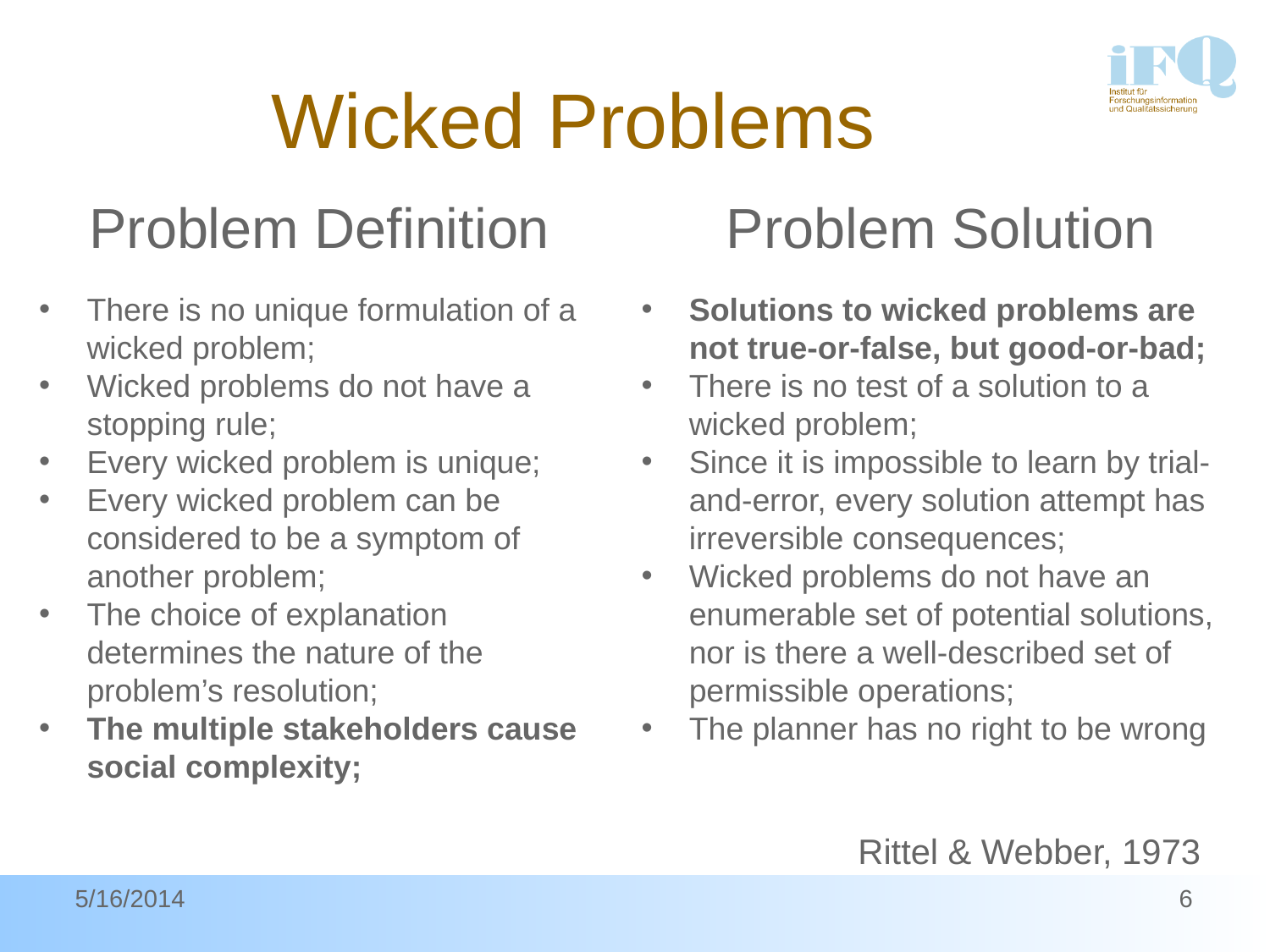

# Wicked Problems
Problem Definition
Problem Solution
There is no unique formulation of a wicked problem;
Wicked problems do not have a stopping rule;
Every wicked problem is unique;
Every wicked problem can be considered to be a symptom of another problem;
The choice of explanation determines the nature of the problem’s resolution;
The multiple stakeholders cause social complexity;
Solutions to wicked problems are not true-or-false, but good-or-bad;
There is no test of a solution to a wicked problem;
Since it is impossible to learn by trial-and-error, every solution attempt has irreversible consequences;
Wicked problems do not have an enumerable set of potential solutions, nor is there a well-described set of permissible operations;
The planner has no right to be wrong
Rittel & Webber, 1973
5/16/2014
6